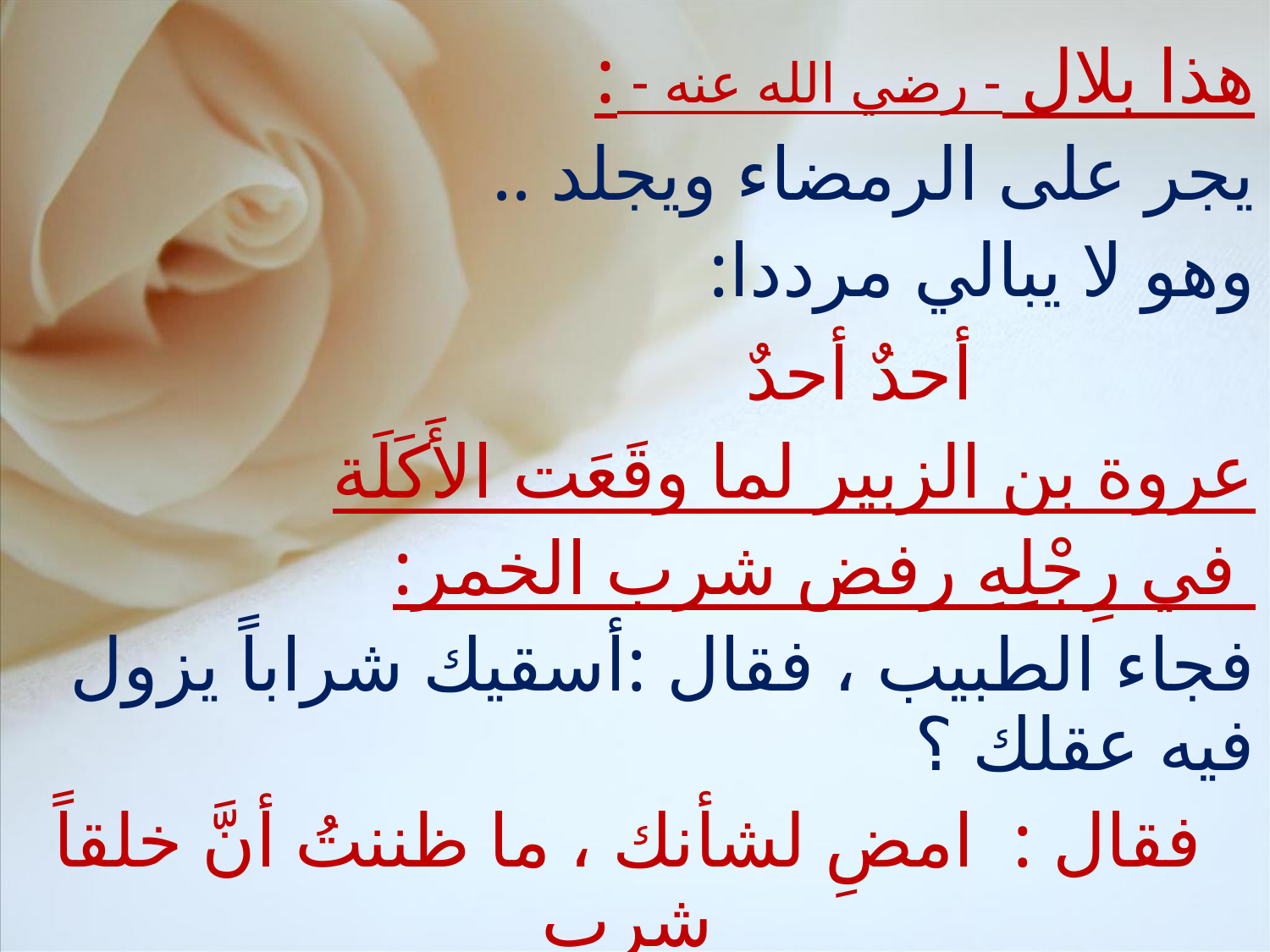

هذا بلال - رضي الله عنه - :
يجر على الرمضاء ويجلد ..
وهو لا يبالي مرددا:
             أحدٌ أحدٌ
عروة بن الزبير لما وقَعَت الأَكَلَة
 في رِجْلِهِ رفض شرب الخمر:
فجاء الطبيب ، فقال :أسقيك شراباً يزول فيه عقلك ؟
فقال :  امضِ لشأنك ، ما ظننتُ أنَّ خلقاً شرب
 شراباً يزول فيه عقْله حتى لا يعرف ربّه .